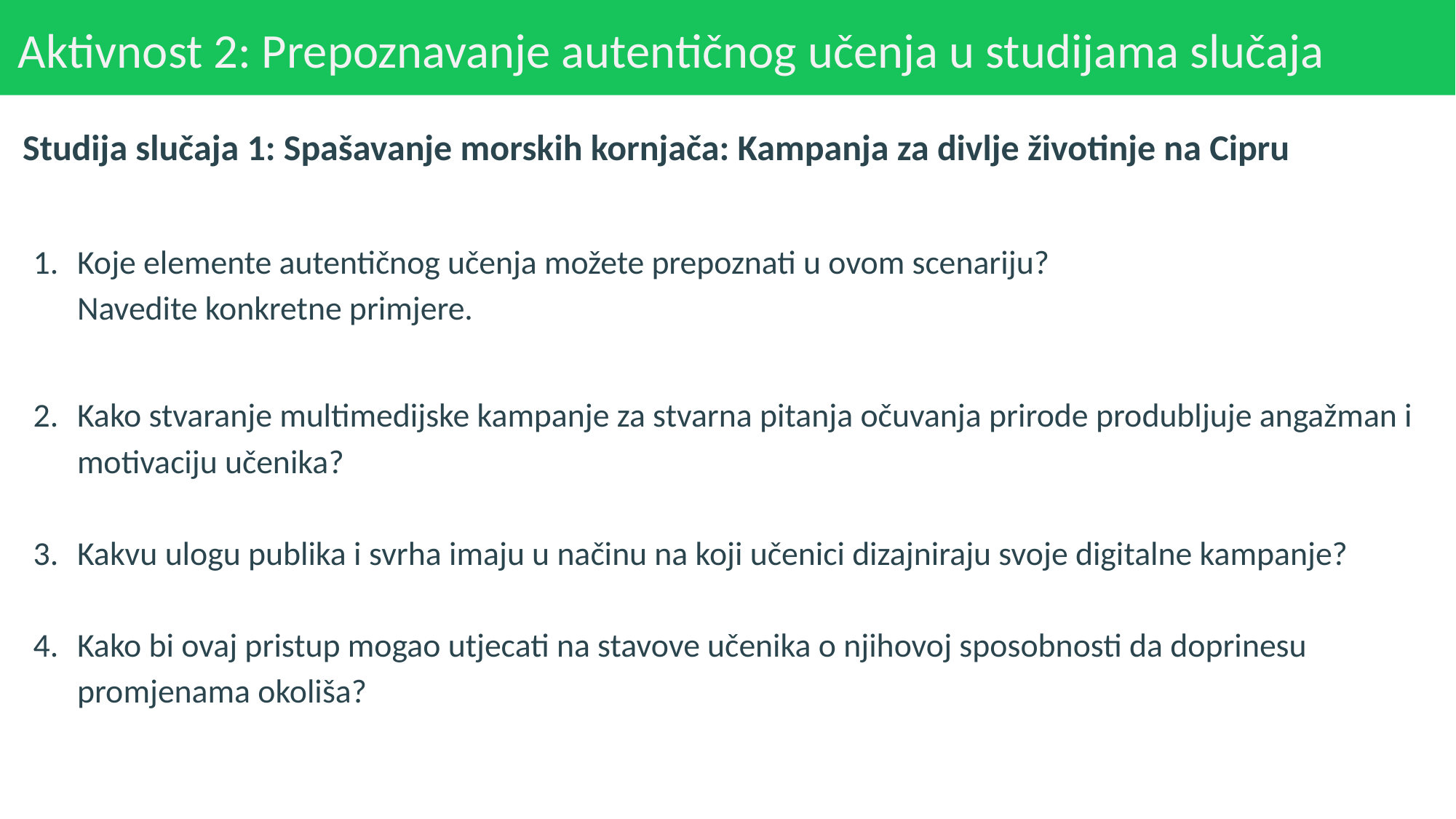

# Aktivnost 2: Prepoznavanje autentičnog učenja u studijama slučaja
Studija slučaja 1: Spašavanje morskih kornjača: Kampanja za divlje životinje na Cipru

Koje elemente autentičnog učenja možete prepoznati u ovom scenariju?
Navedite konkretne primjere.

Kako stvaranje multimedijske kampanje za stvarna pitanja očuvanja prirode produbljuje angažman i motivaciju učenika?

Kakvu ulogu publika i svrha imaju u načinu na koji učenici dizajniraju svoje digitalne kampanje?

Kako bi ovaj pristup mogao utjecati na stavove učenika o njihovoj sposobnosti da doprinesu promjenama okoliša?